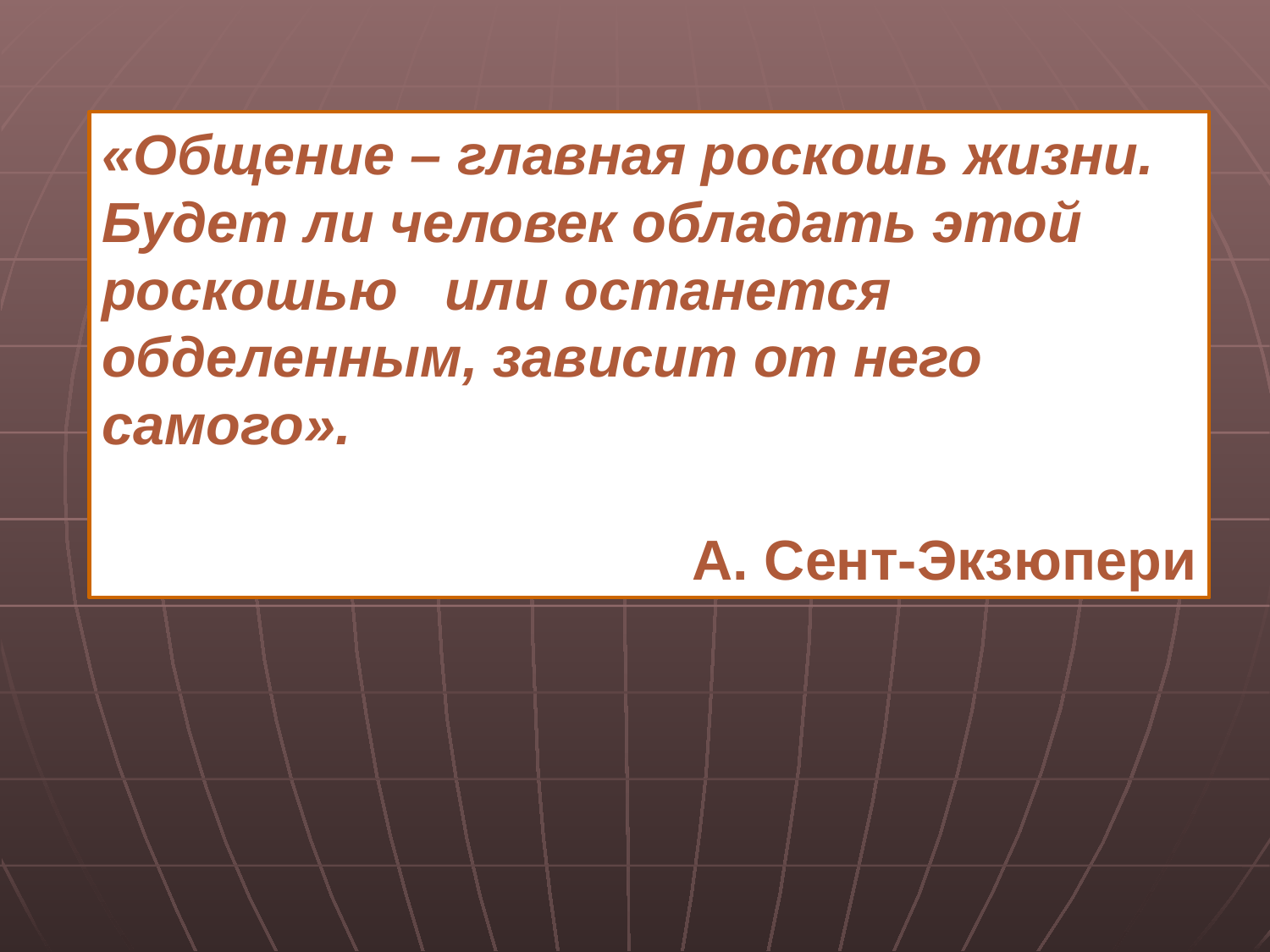

«Общение – главная роскошь жизни.
Будет ли человек обладать этой роскошью   или останется обделенным, зависит от него самого».

 А. Сент-Экзюпери